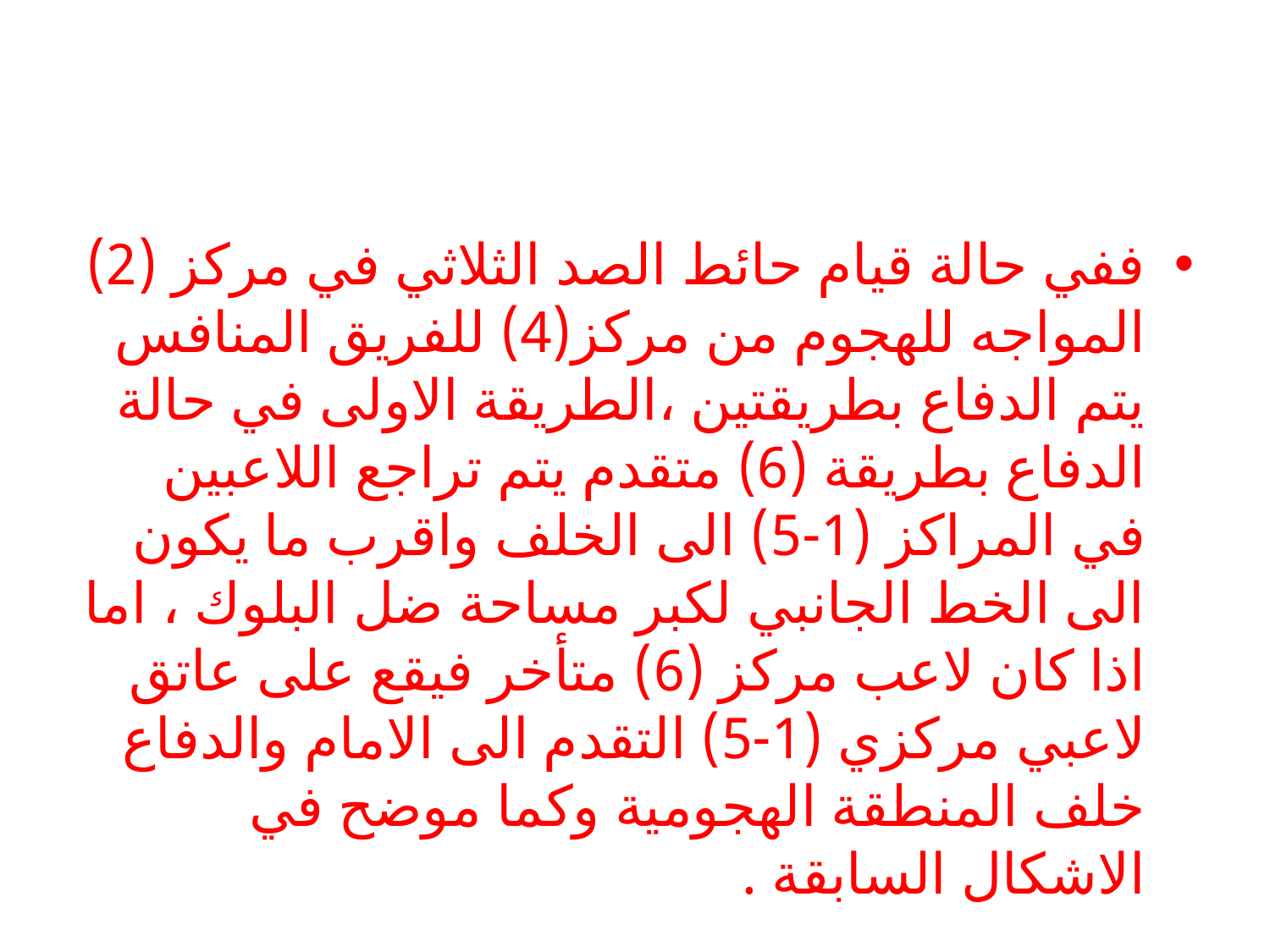

#
ففي حالة قيام حائط الصد الثلاثي في مركز (2) المواجه للهجوم من مركز(4) للفريق المنافس يتم الدفاع بطريقتين ،الطريقة الاولى في حالة الدفاع بطريقة (6) متقدم يتم تراجع اللاعبين في المراكز (1-5) الى الخلف واقرب ما يكون الى الخط الجانبي لكبر مساحة ضل البلوك ، اما اذا كان لاعب مركز (6) متأخر فيقع على عاتق لاعبي مركزي (1-5) التقدم الى الامام والدفاع خلف المنطقة الهجومية وكما موضح في الاشكال السابقة .